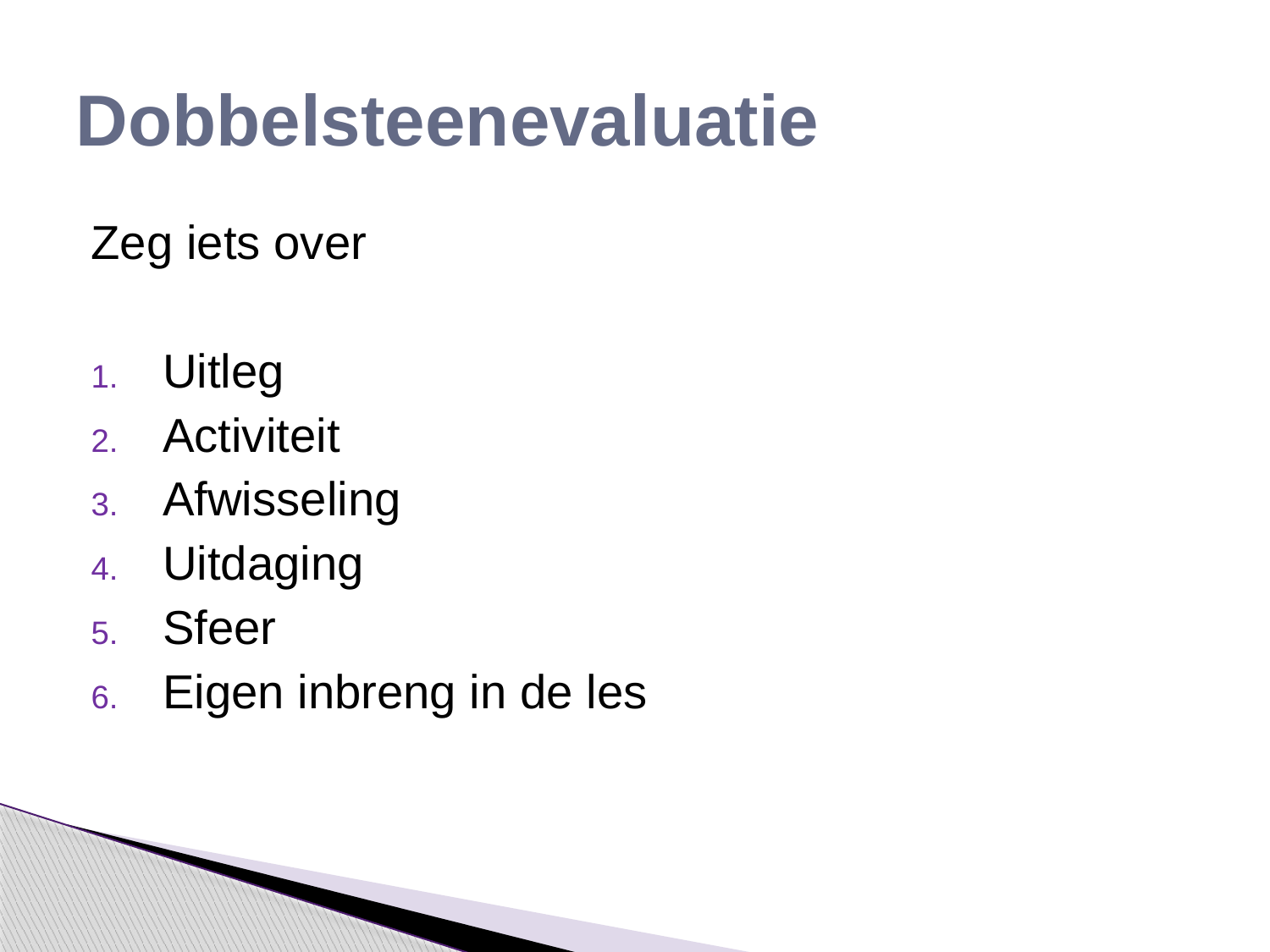

# Dobbelsteenevaluatie
Zeg iets over

Uitleg
Activiteit
Afwisseling
Uitdaging
Sfeer
Eigen inbreng in de les